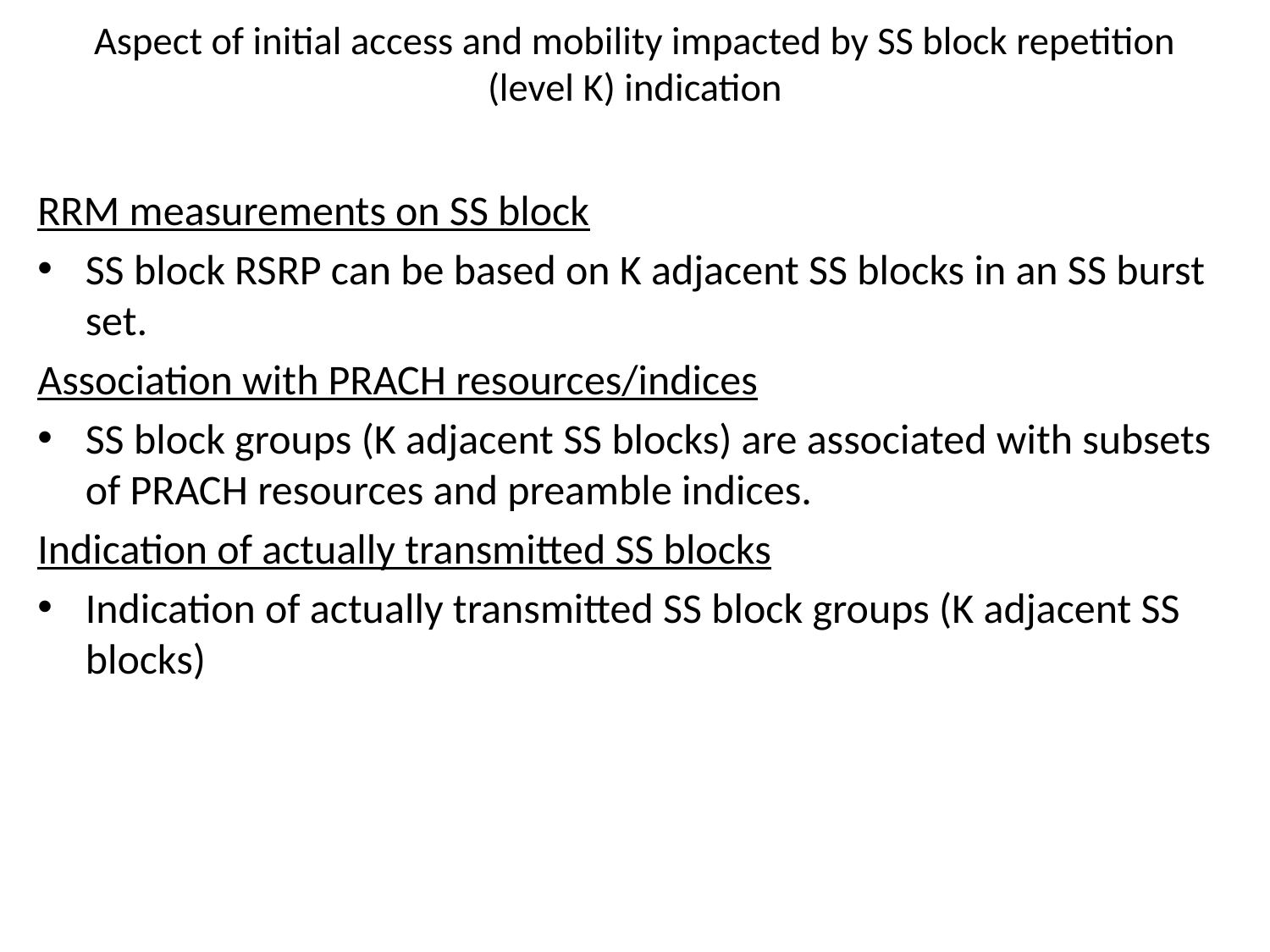

# Aspect of initial access and mobility impacted by SS block repetition (level K) indication

RRM measurements on SS block
SS block RSRP can be based on K adjacent SS blocks in an SS burst set.
Association with PRACH resources/indices
SS block groups (K adjacent SS blocks) are associated with subsets of PRACH resources and preamble indices.
Indication of actually transmitted SS blocks
Indication of actually transmitted SS block groups (K adjacent SS blocks)